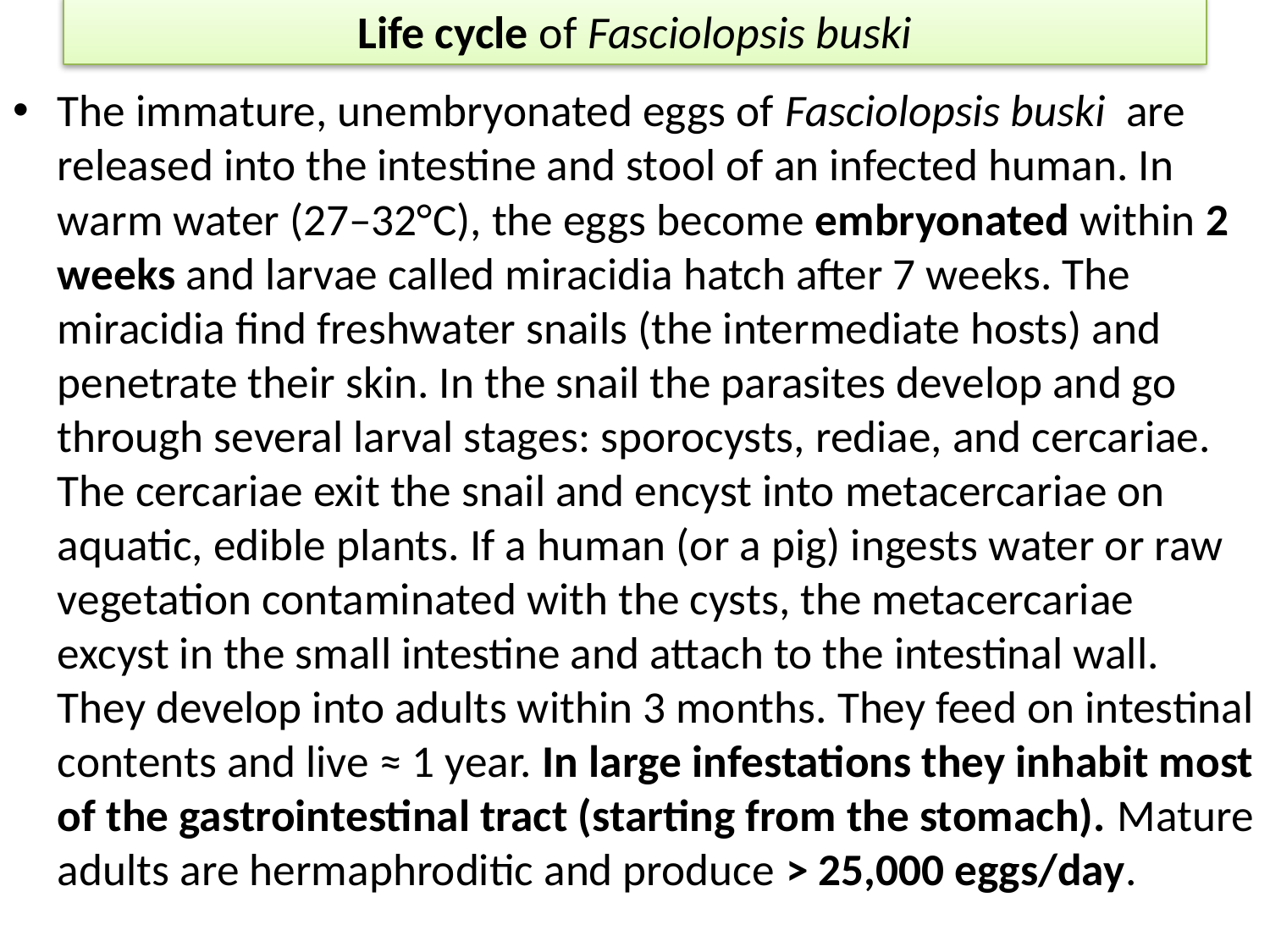

# Life cycle of Fasciolopsis buski
The immature, unembryonated eggs of Fasciolopsis buski  are released into the intestine and stool of an infected human. In warm water (27–32°C), the eggs become embryonated within 2 weeks and larvae called miracidia hatch after 7 weeks. The miracidia find freshwater snails (the intermediate hosts) and penetrate their skin. In the snail the parasites develop and go through several larval stages: sporocysts, rediae, and cercariae. The cercariae exit the snail and encyst into metacercariae on aquatic, edible plants. If a human (or a pig) ingests water or raw vegetation contaminated with the cysts, the metacercariae excyst in the small intestine and attach to the intestinal wall. They develop into adults within 3 months. They feed on intestinal contents and live ≈ 1 year. In large infestations they inhabit most of the gastrointestinal tract (starting from the stomach). Mature adults are hermaphroditic and produce > 25,000 eggs/day.